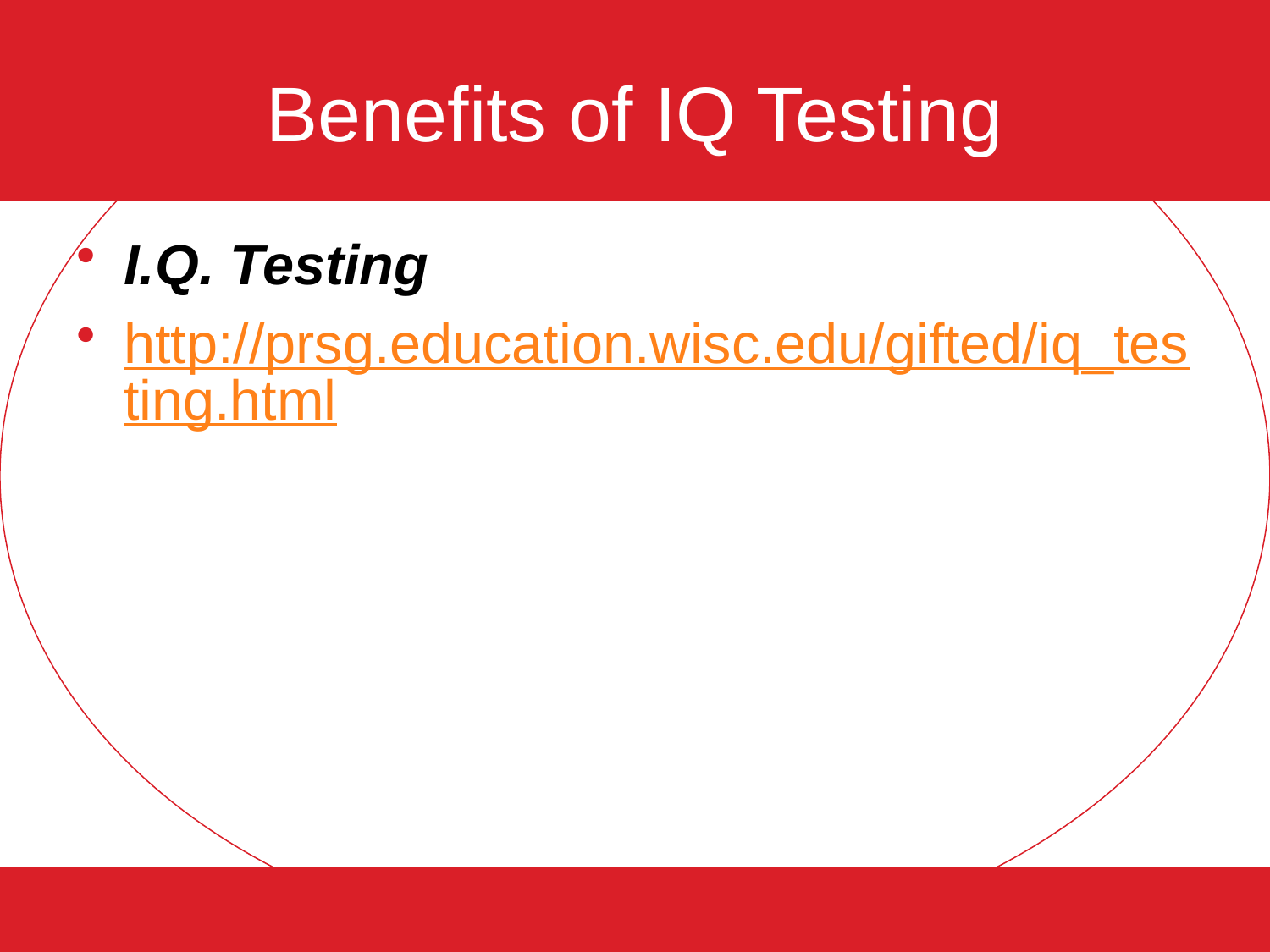

# Benefits of IQ Testing
I.Q. Testing
http://prsg.education.wisc.edu/gifted/iq_testing.html